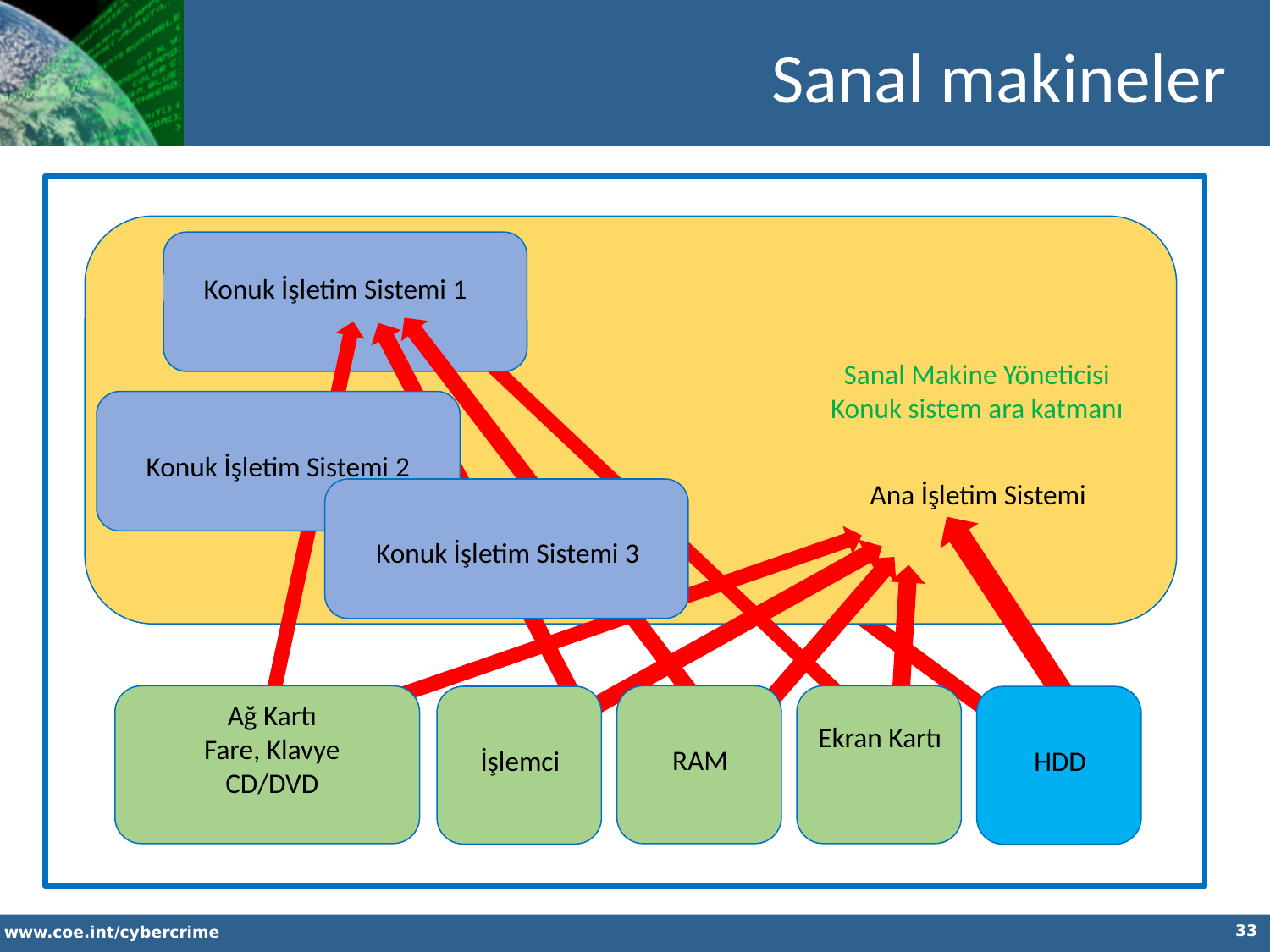

Sanal makineler

Konuk İşletim Sistemi 1

Sanal Makine Yöneticisi
Konuk sistem ara katmanı

Konuk İşletim Sistemi 2

Ana İşletim Sistemi

Konuk İşletim Sistemi 3

Ağ Kartı
Fare, Klavye
CD/DVD
Ekran Kartı
RAM
İşlemci
HDD